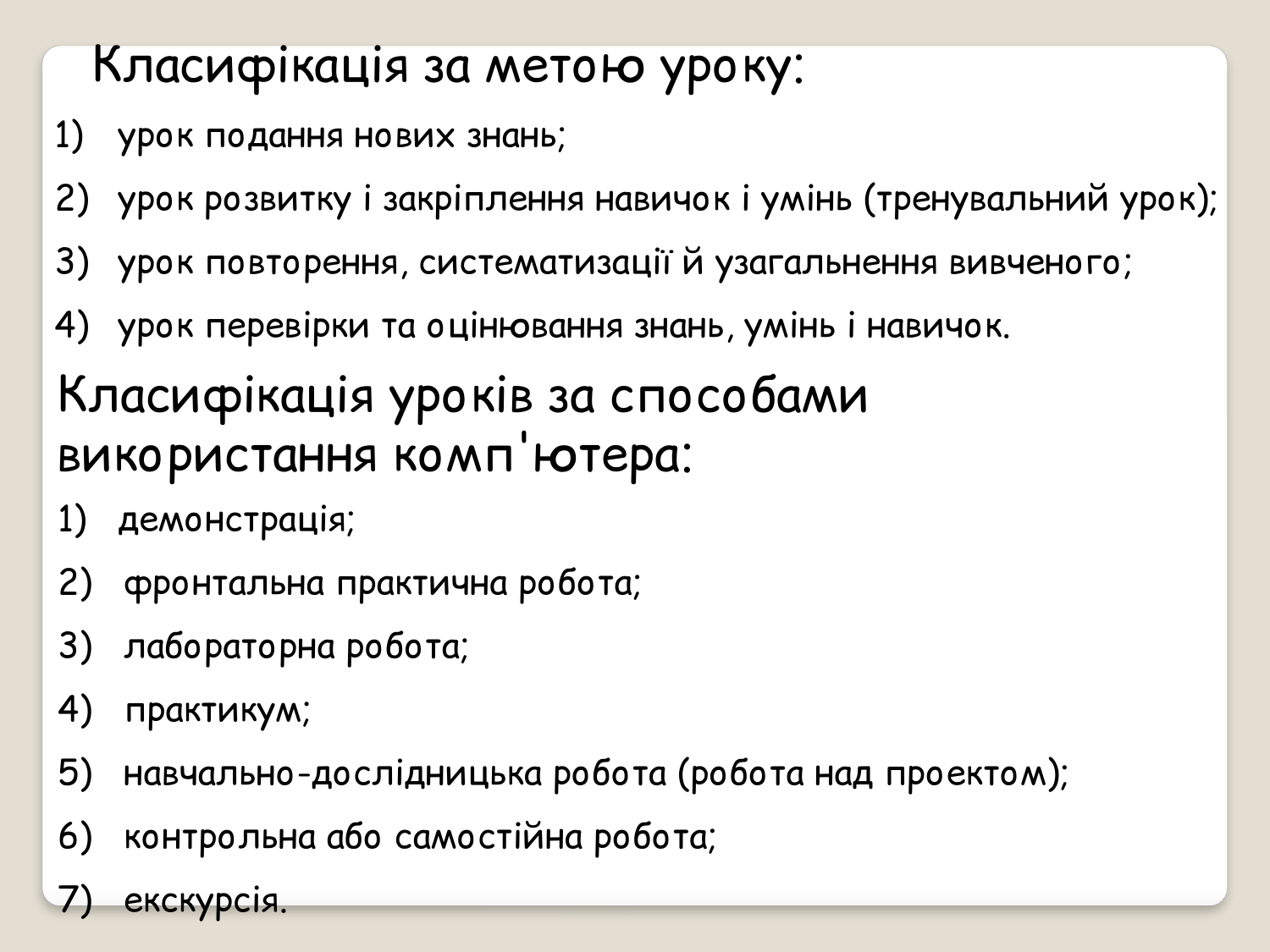

Класифікація за метою уроку:
урок подання нових знань;
урок розвитку і закріплення навичок і умінь (тренувальний урок);
урок повторення, систематизації й узагальнення вивченого;
урок перевірки та оцінювання знань, умінь і навичок.
Класифікація уроків за способами використання комп'ютера:
1)   демонстрація;
2)   фронтальна практична робота;
3)   лабораторна робота;
4)   практикум;
5)   навчально-дослідницька робота (робота над проектом);
6)   контрольна або самостійна робота;
7)   екскурсія.